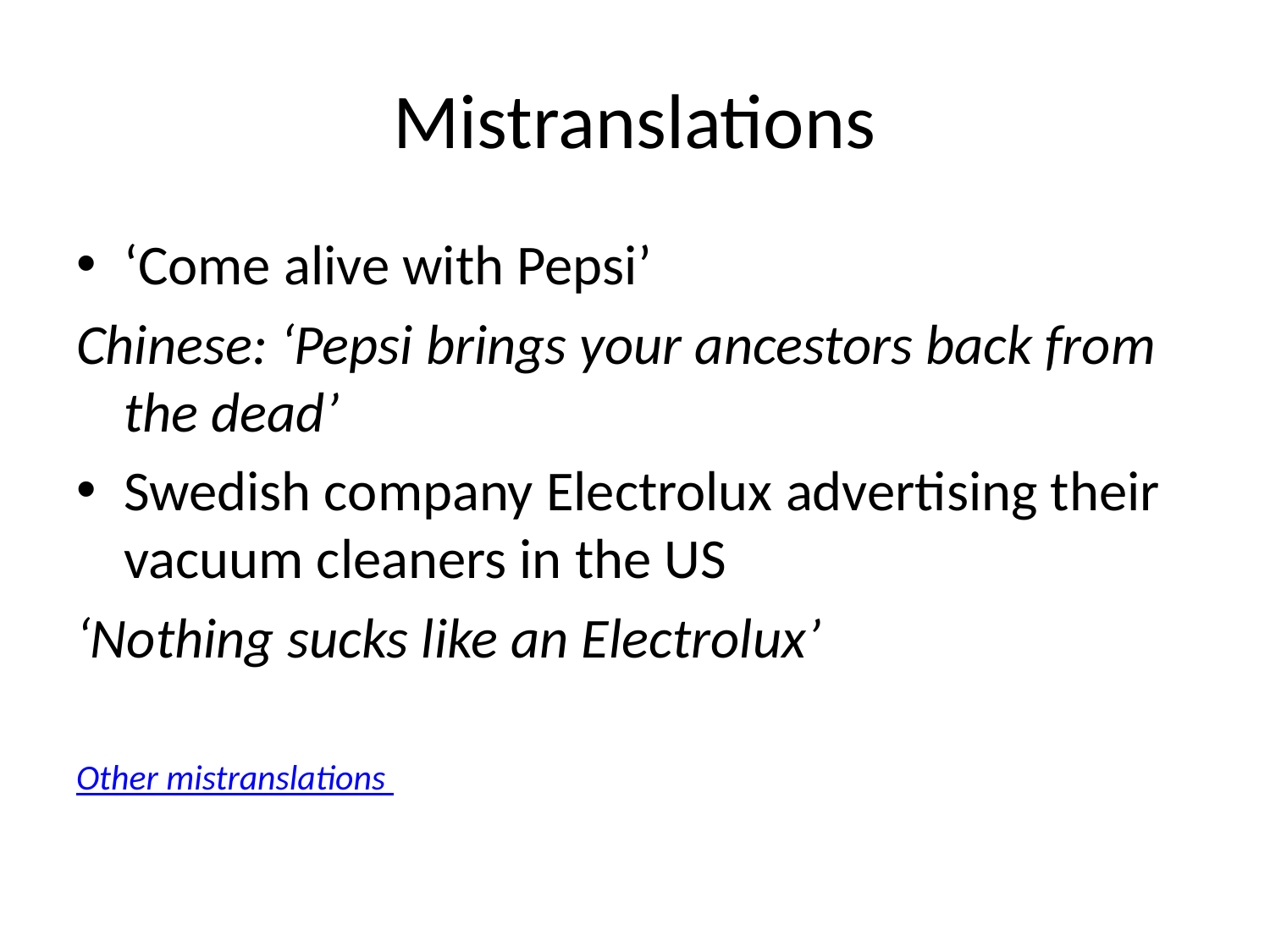

# Mistranslations
‘Come alive with Pepsi’
Chinese: ‘Pepsi brings your ancestors back from the dead’
Swedish company Electrolux advertising their vacuum cleaners in the US
‘Nothing sucks like an Electrolux’

Other mistranslations